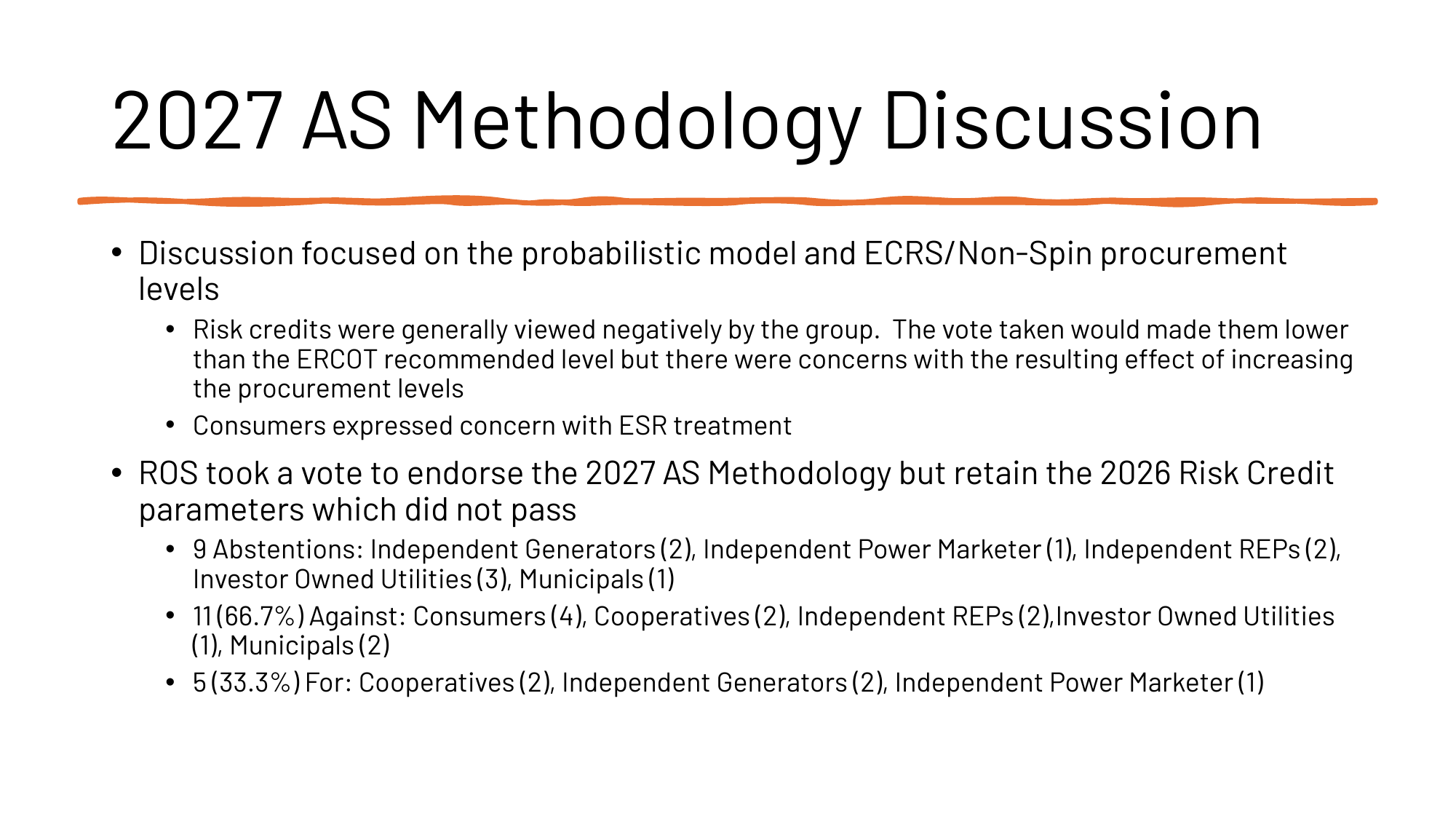

# 2027 AS Methodology Discussion

Discussion focused on the probabilistic model and ECRS/Non-Spin procurement levels
Risk credits were generally viewed negatively by the group.  The vote taken would made them lower than the ERCOT recommended level but there were concerns with the resulting effect of increasing the procurement levels
Consumers expressed concern with ESR treatment
ROS took a vote to endorse the 2027 AS Methodology but retain the 2026 Risk Credit parameters which did not pass
9 Abstentions: Independent Generators (2), Independent Power Marketer (1), Independent REPs (2), Investor Owned Utilities (3), Municipals (1)
11 (66.7%) Against: Consumers (4), Cooperatives (2), Independent REPs (2),Investor Owned Utilities (1), Municipals (2)
5 (33.3%) For: Cooperatives (2), Independent Generators (2), Independent Power Marketer (1)